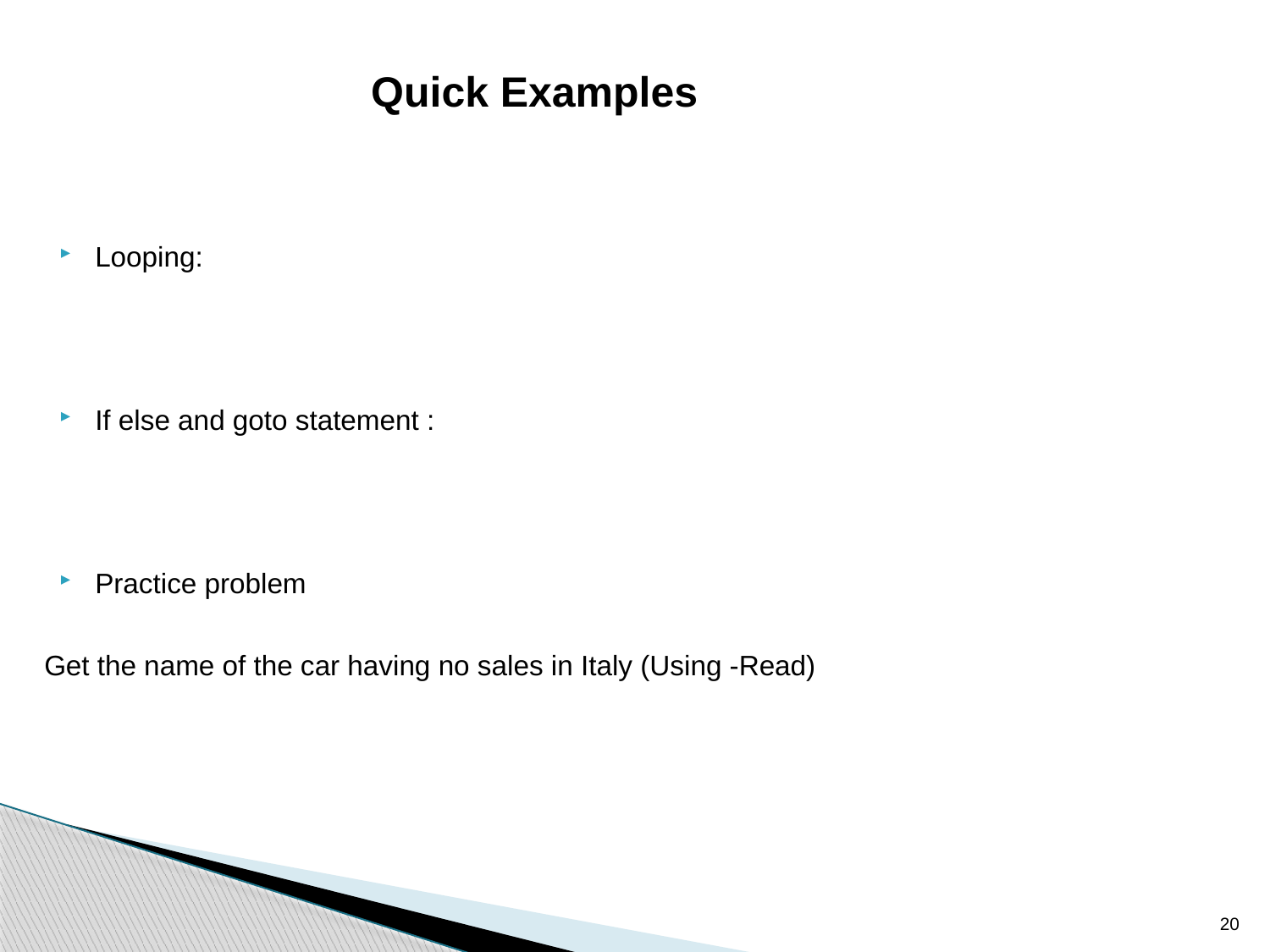

# Quick Examples
Looping:

If else and goto statement :

Practice problem

Get the name of the car having no sales in Italy (Using -Read)

20